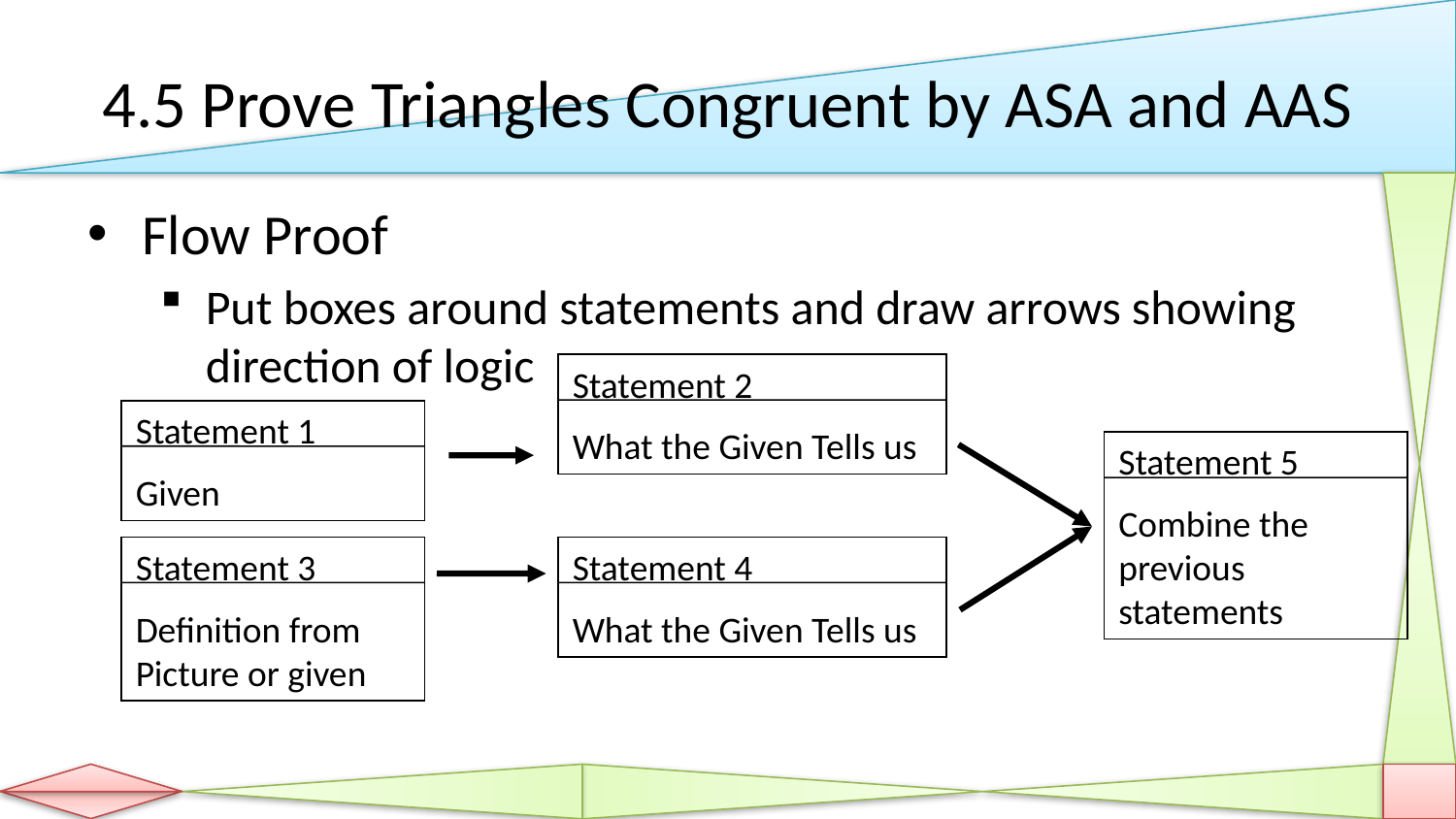

# 4.5 Prove Triangles Congruent by ASA and AAS
Flow Proof
Put boxes around statements and draw arrows showing direction of logic

Statement 2
What the Given Tells us

Statement 1
Given

Statement 5
Combine the previous statements

Statement 3
Definition from Picture or given

Statement 4
What the Given Tells us